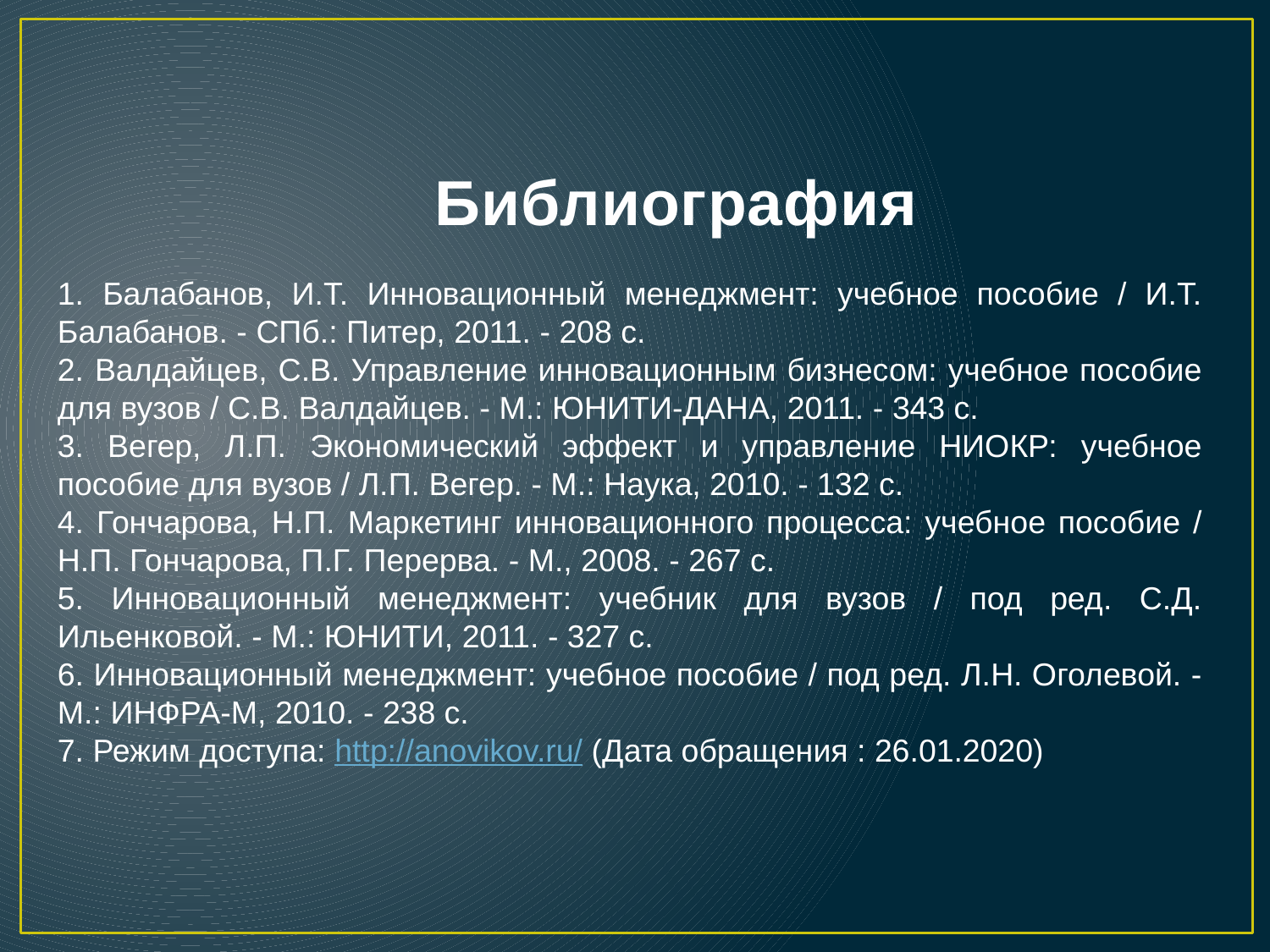

# Библиография
1. Балабанов, И.Т. Инновационный менеджмент: учебное пособие / И.Т. Балабанов. - СПб.: Питер, 2011. - 208 с.
2. Валдайцев, С.В. Управление инновационным бизнесом: учебное пособие для вузов / С.В. Валдайцев. - М.: ЮНИТИ-ДАНА, 2011. - 343 с.
3. Вегер, Л.П. Экономический эффект и управление НИОКР: учебное пособие для вузов / Л.П. Вегер. - М.: Наука, 2010. - 132 с.
4. Гончарова, Н.П. Маркетинг инновационного процесса: учебное пособие / Н.П. Гончарова, П.Г. Перерва. - М., 2008. - 267 с.
5. Инновационный менеджмент: учебник для вузов / под ред. С.Д. Ильенковой. - М.: ЮНИТИ, 2011. - 327 с.
6. Инновационный менеджмент: учебное пособие / под ред. Л.Н. Оголевой. -М.: ИНФРА-М, 2010. - 238 с.
7. Режим доступа: http://anovikov.ru/ (Дата обращения : 26.01.2020)